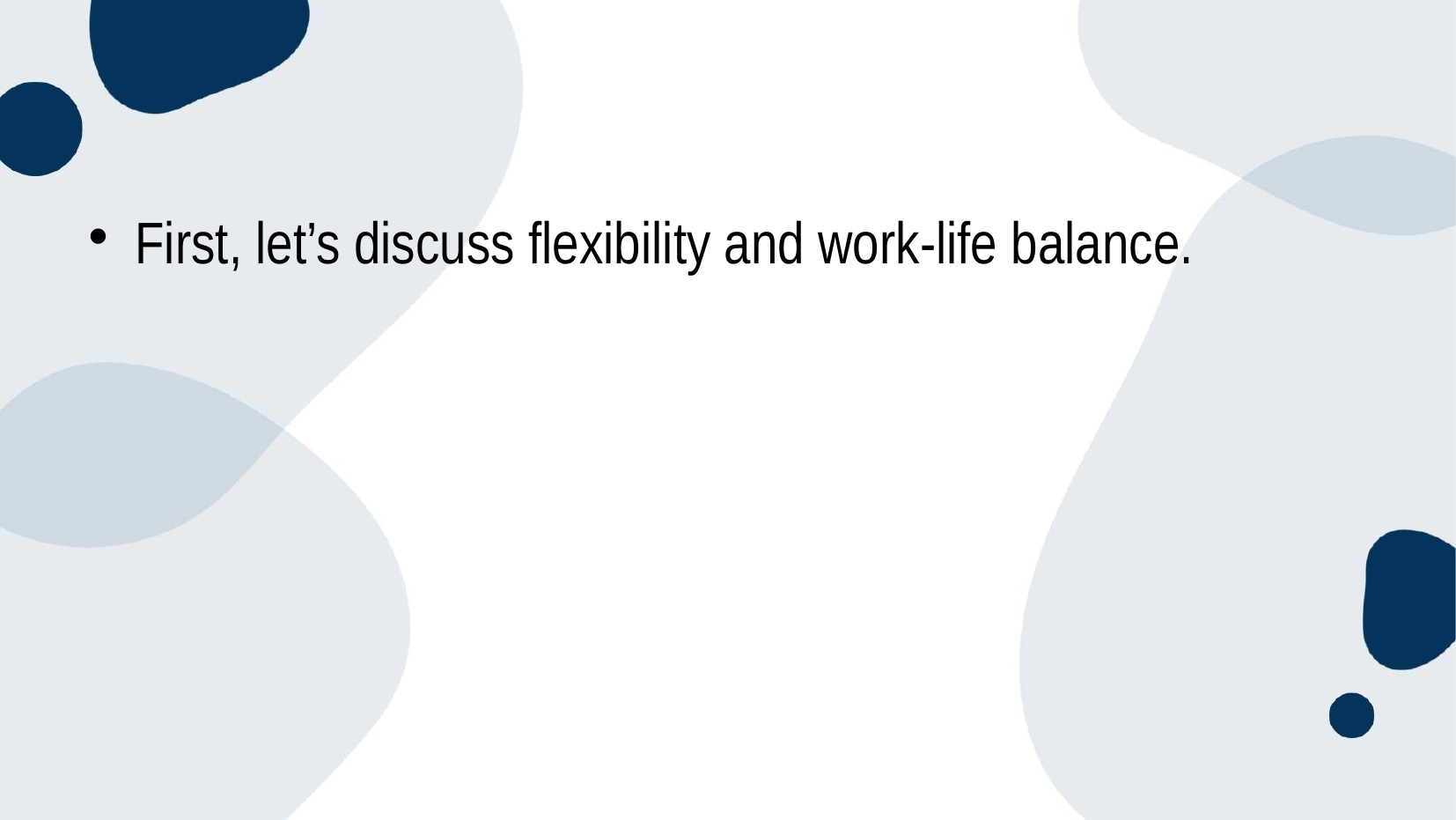

#
First, let’s discuss flexibility and work-life balance.